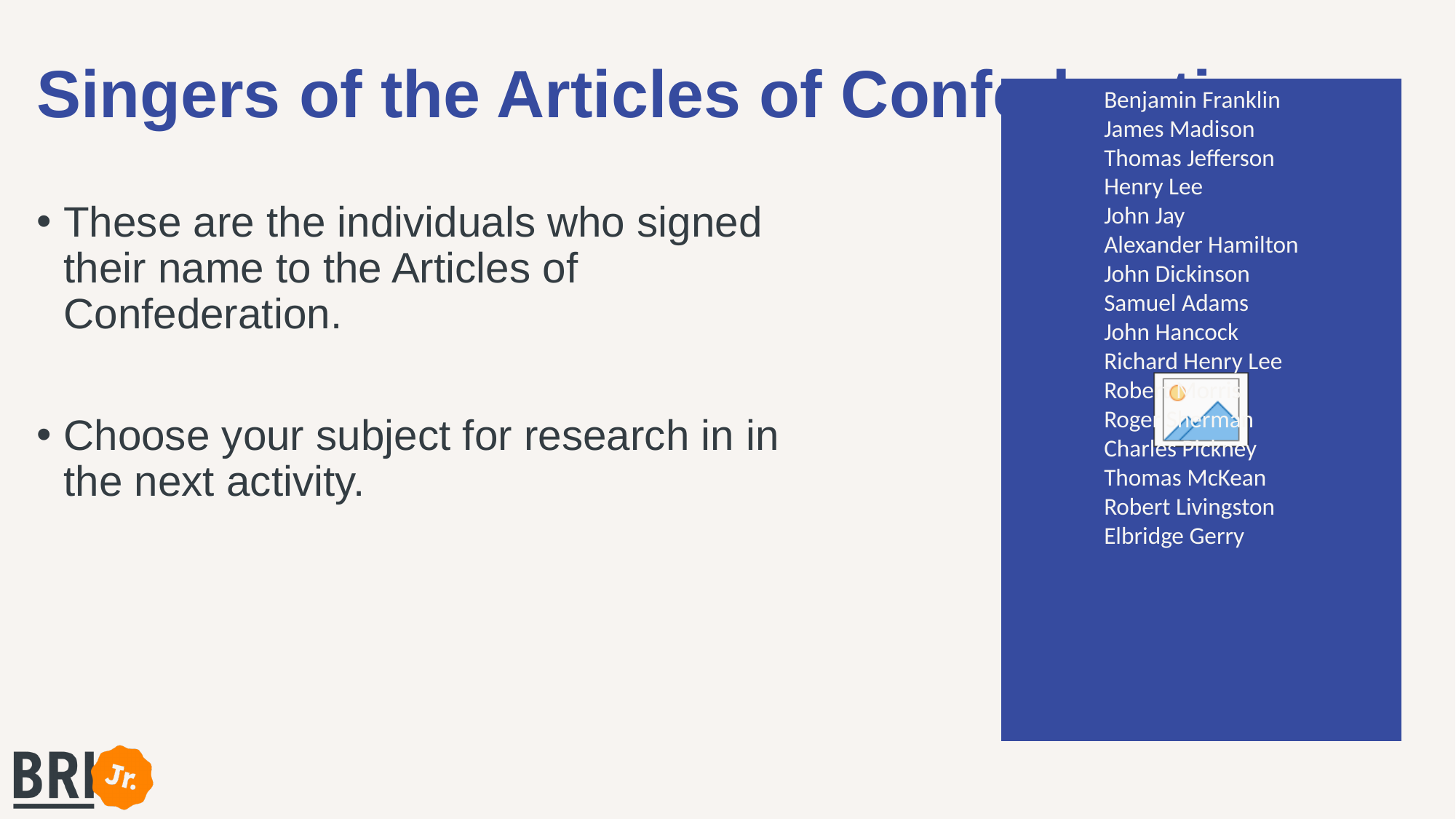

# Singers of the Articles of Confederation
Benjamin Franklin
James Madison
Thomas Jefferson
Henry Lee
John Jay
Alexander Hamilton
John Dickinson
Samuel Adams
John Hancock
Richard Henry Lee
Robert Morris
Roger Sherman
Charles Pickney
Thomas McKean
Robert Livingston
Elbridge Gerry
These are the individuals who signed their name to the Articles of Confederation.

Choose your subject for research in in the next activity.